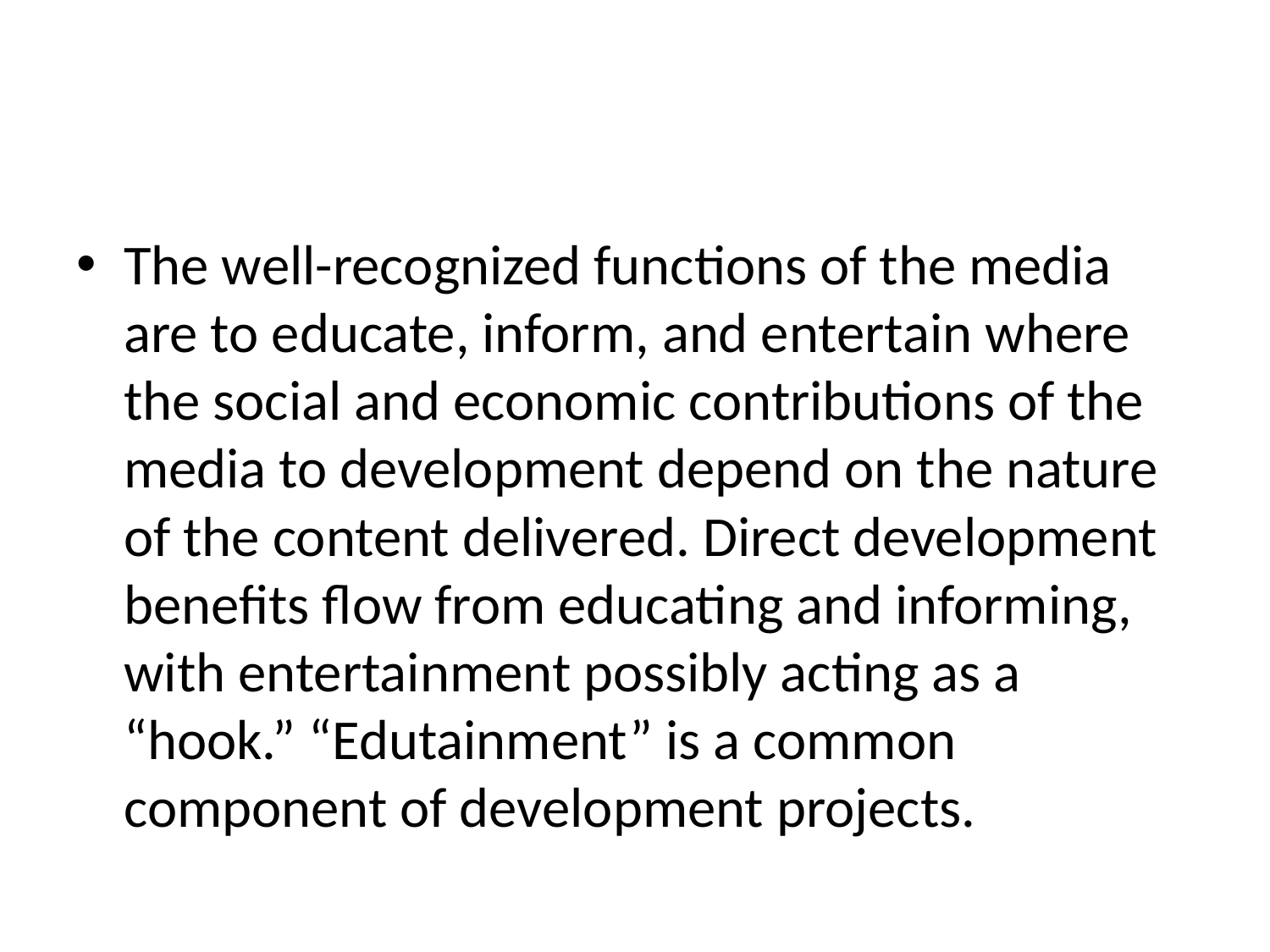

#
The well-recognized functions of the media are to educate, inform, and entertain where the social and economic contributions of the media to development depend on the nature of the content delivered. Direct development benefits flow from educating and informing, with entertainment possibly acting as a “hook.” “Edutainment” is a common component of development projects.